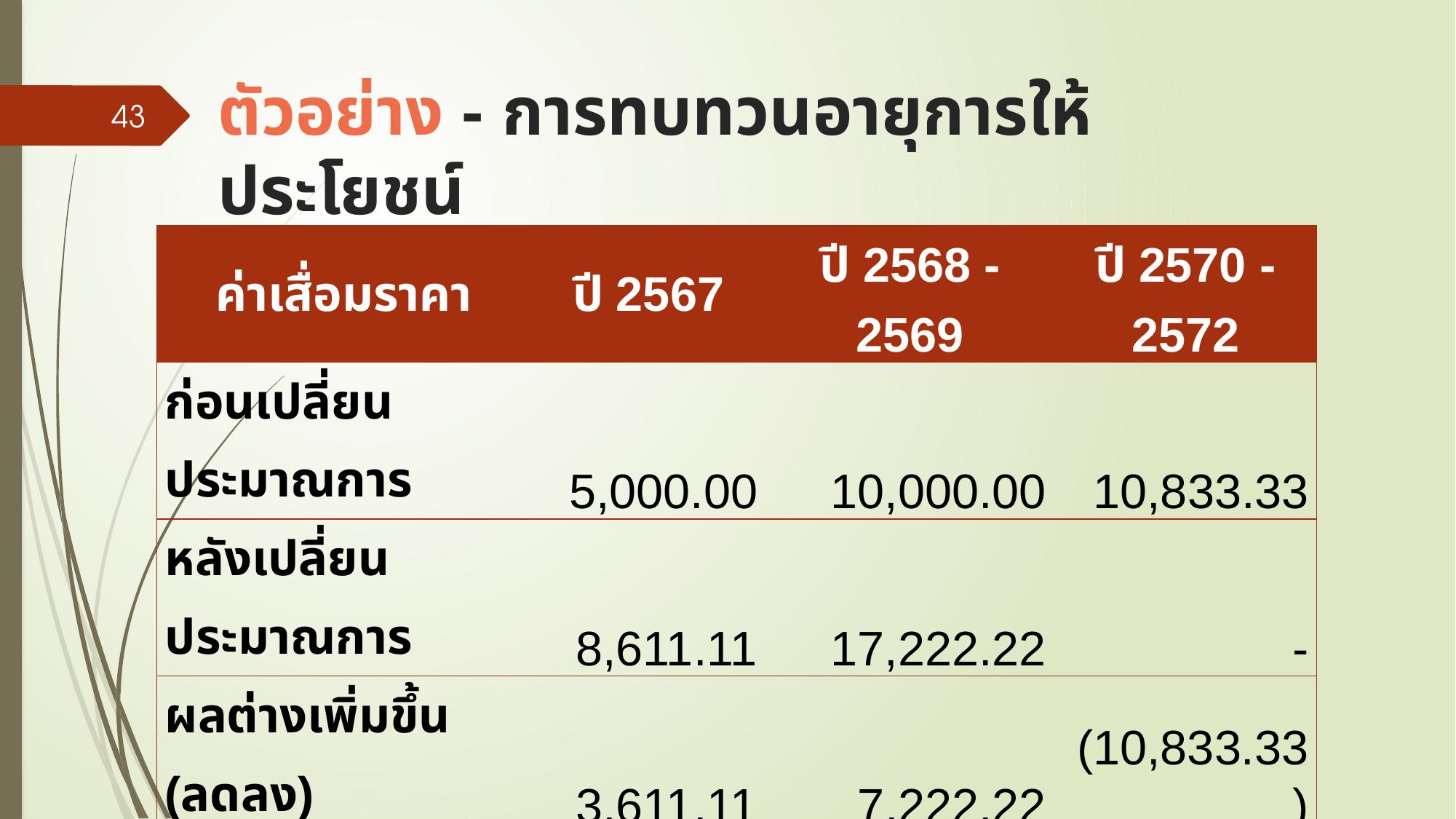

# ตัวอย่าง - การทบทวนอายุการให้ประโยชน์
43
| ค่าเสื่อมราคา | ปี 2567 | ปี 2568 - 2569 | ปี 2570 - 2572 |
| --- | --- | --- | --- |
| ก่อนเปลี่ยนประมาณการ | 5,000.00 | 10,000.00 | 10,833.33 |
| หลังเปลี่ยนประมาณการ | 8,611.11 | 17,222.22 | - |
| ผลต่างเพิ่มขึ้น (ลดลง) | 3,611.11 | 7,222.22 | (10,833.33) |